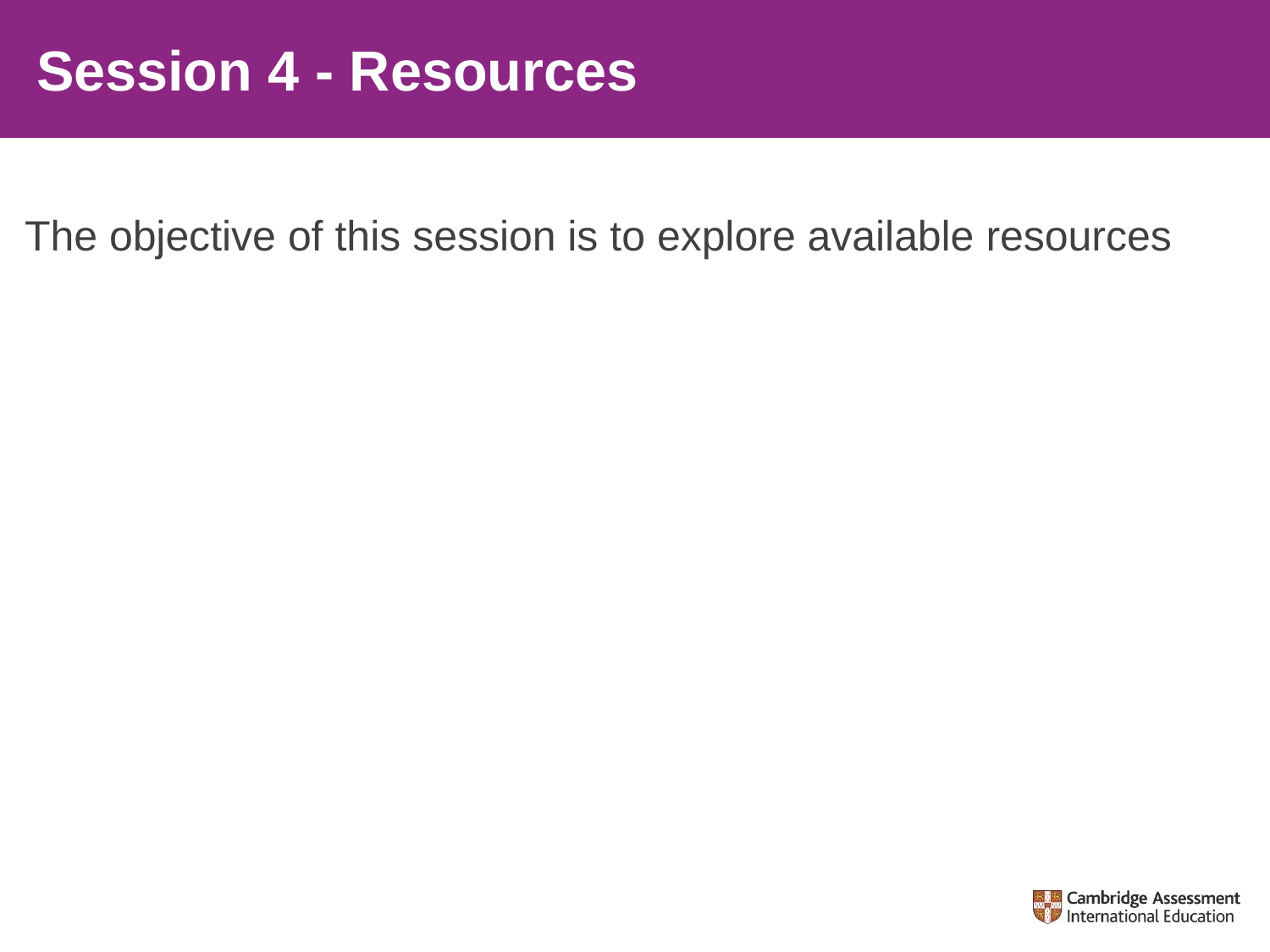

# Session 4 - Resources
The objective of this session is to explore available resources